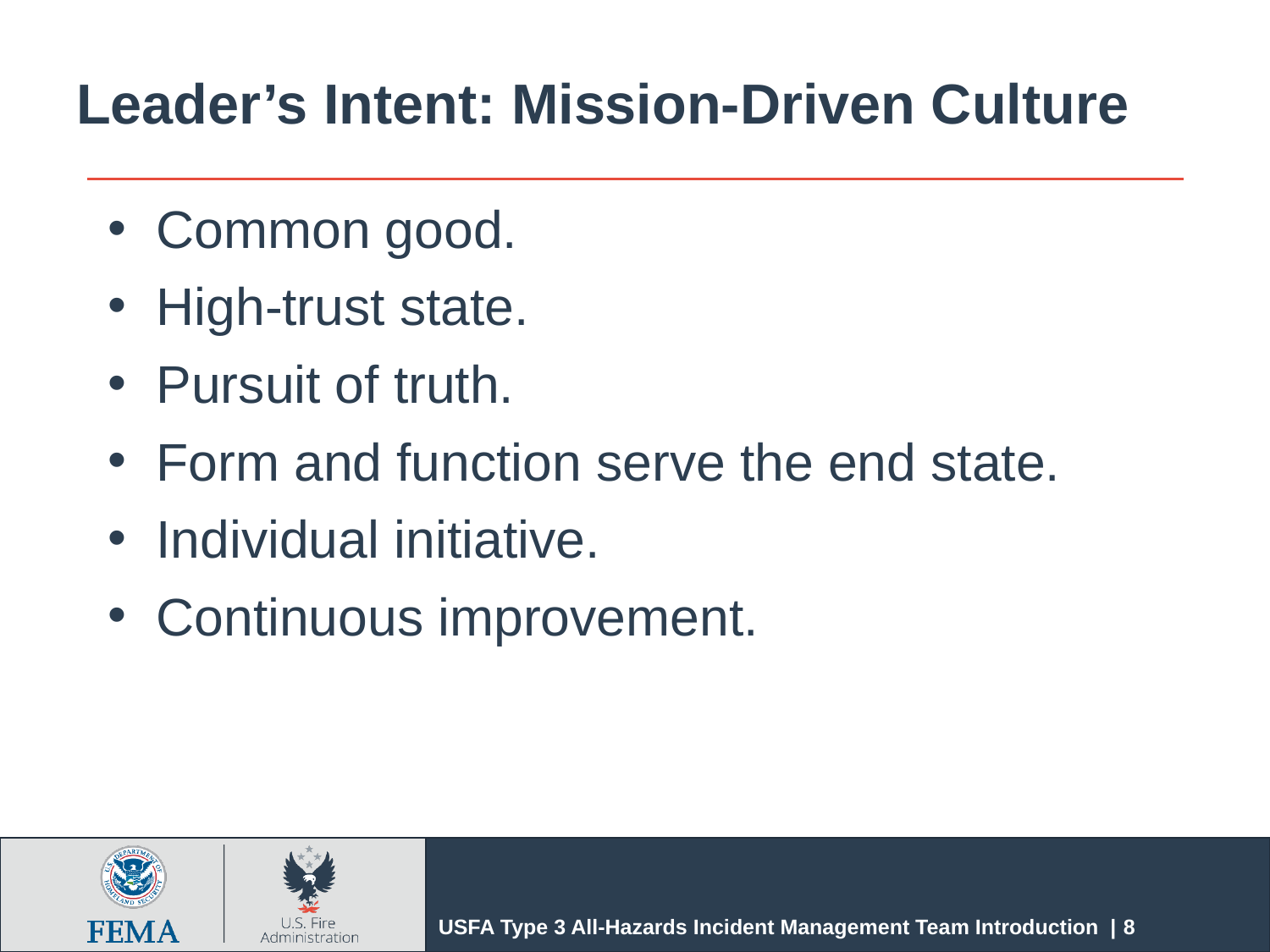

# Leader’s Intent: Mission-Driven Culture
Common good.
High-trust state.
Pursuit of truth.
Form and function serve the end state.
Individual initiative.
Continuous improvement.

USFA Type 3 All-Hazards Incident Management Team Introduction  | 8